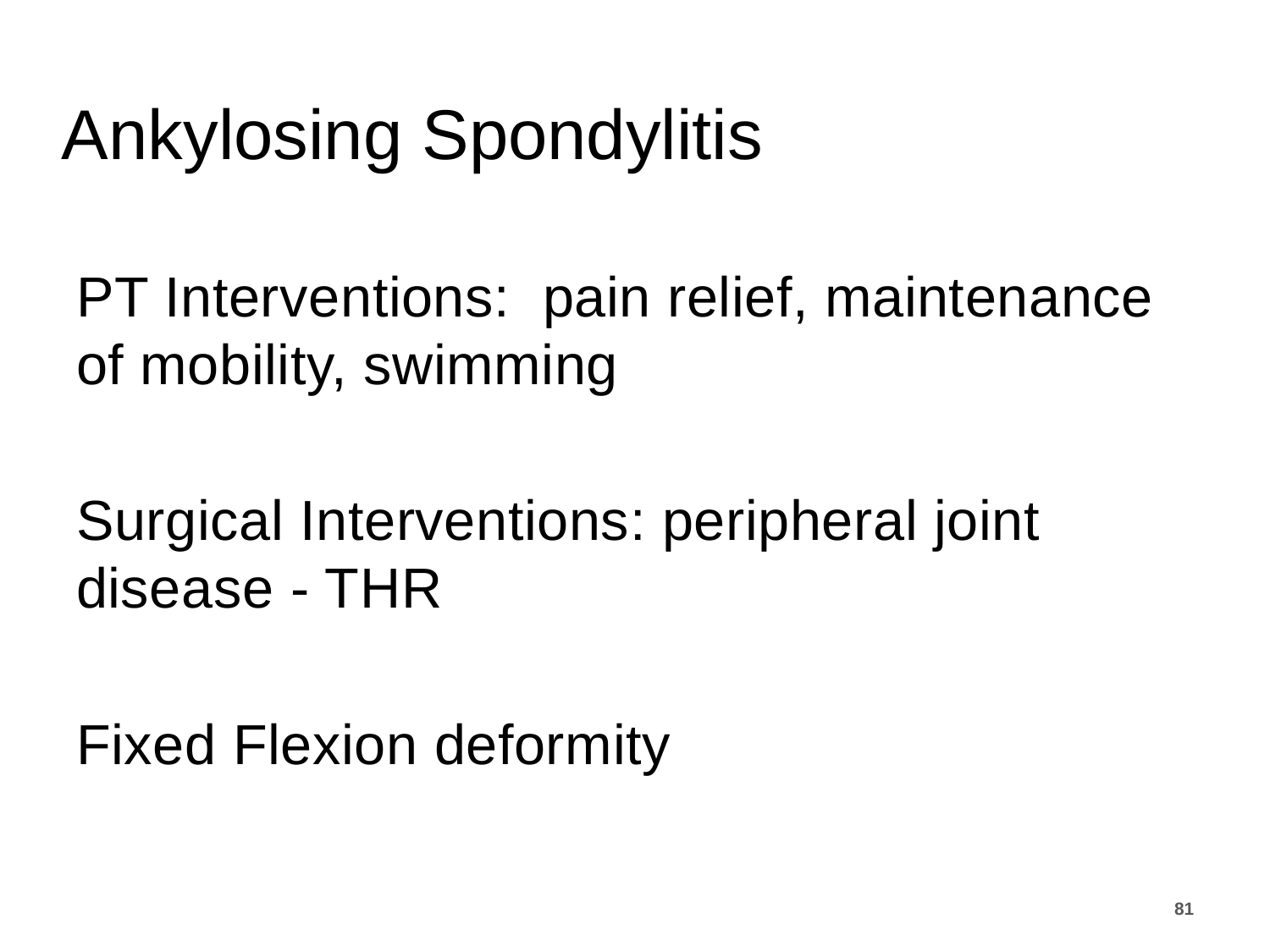

# Ankylosing Spondylitis
PT Interventions:  pain relief, maintenance of mobility, swimming
Surgical Interventions: peripheral joint disease - THR
Fixed Flexion deformity

81